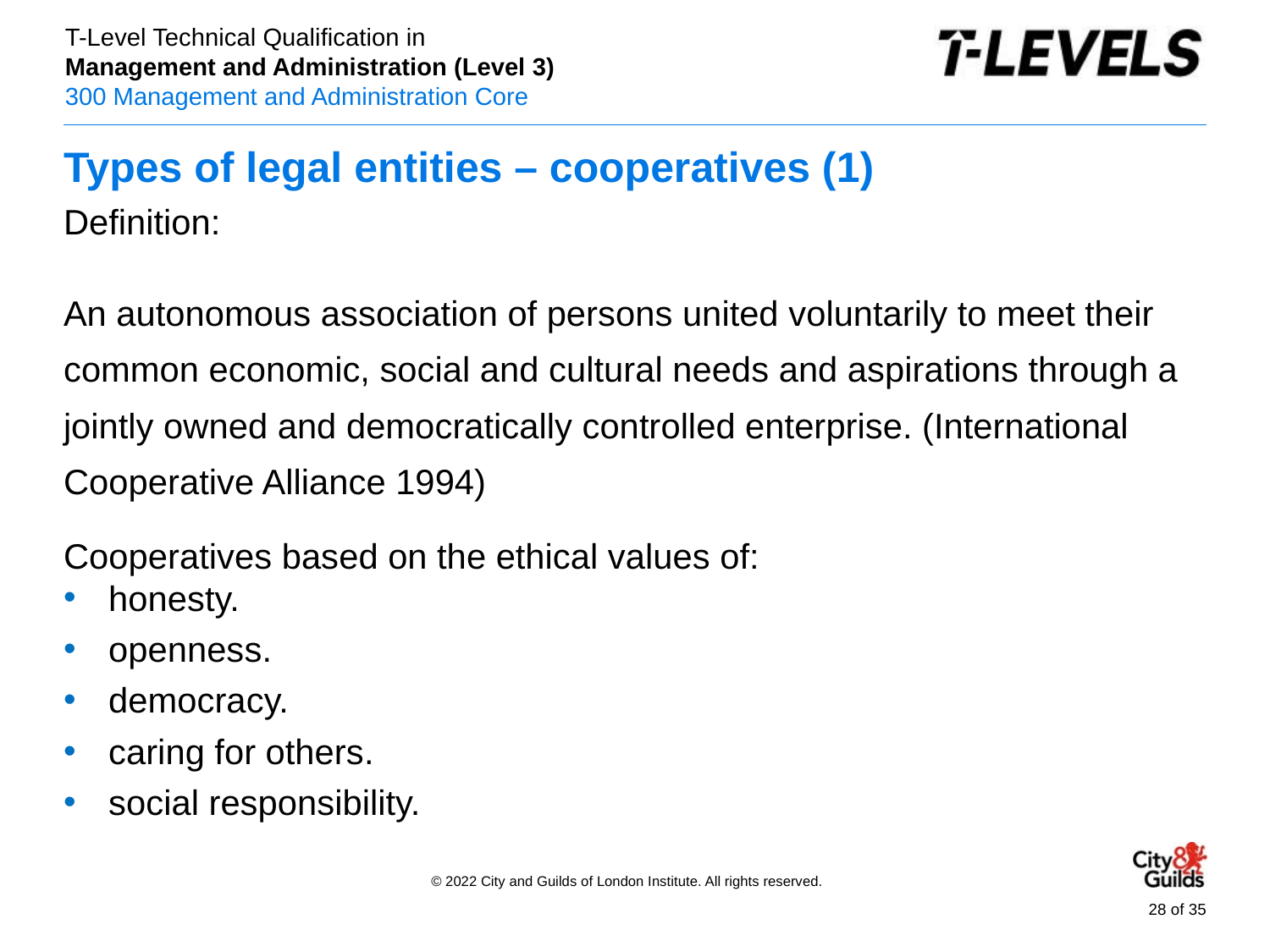

# Types of legal entities – cooperatives (1)
Definition:
An autonomous association of persons united voluntarily to meet their common economic, social and cultural needs and aspirations through a jointly owned and democratically controlled enterprise. (International Cooperative Alliance 1994)
Cooperatives based on the ethical values of:
honesty.
openness.
democracy.
caring for others.
social responsibility.